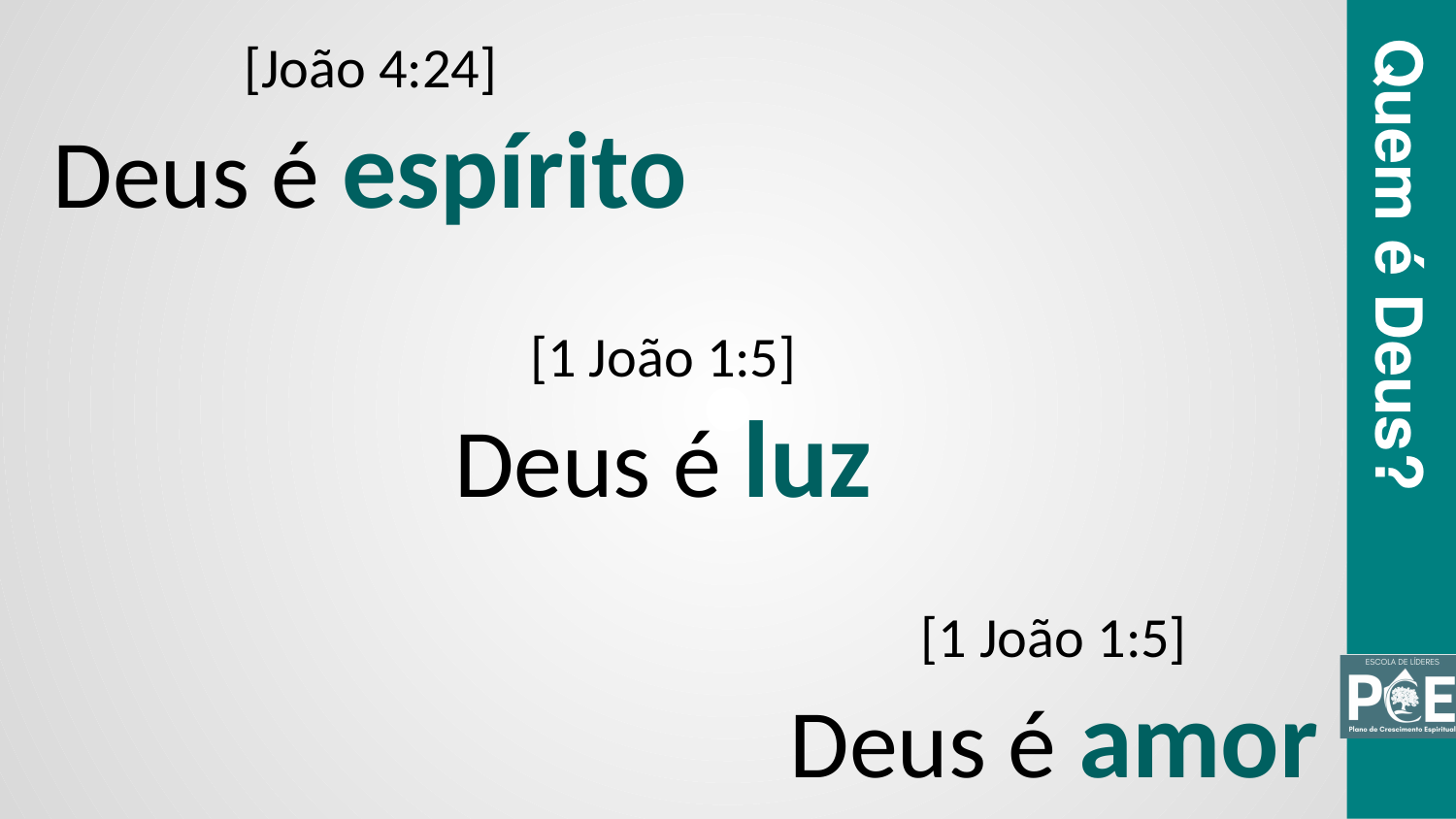

[João 4:24]
Deus é espírito
Quem é Deus?
[1 João 1:5]
Deus é luz
[1 João 1:5]
Deus é amor